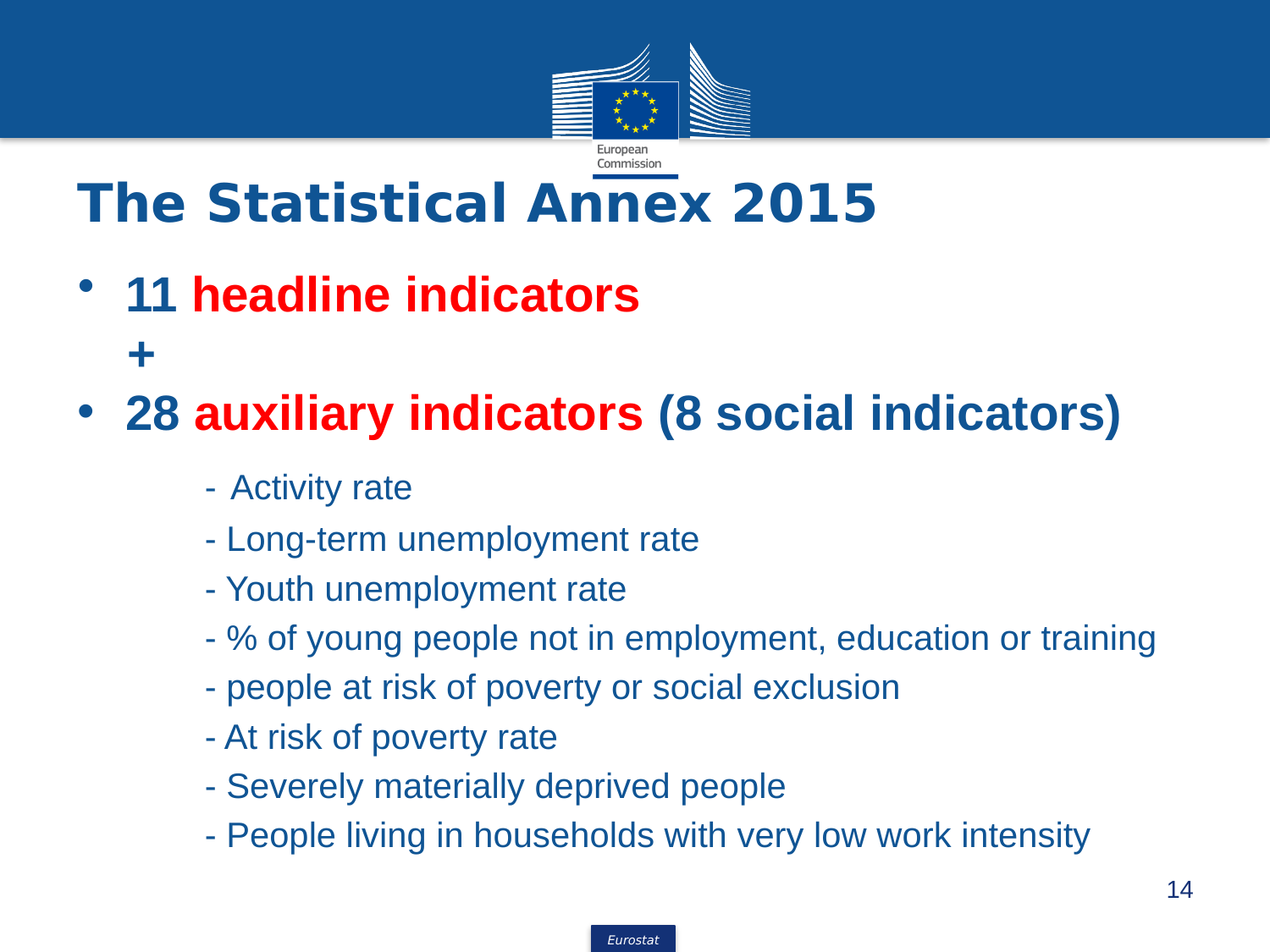

# The Statistical Annex 2015
11 headline indicators
	+
28 auxiliary indicators (8 social indicators)
	- Activity rate
	- Long-term unemployment rate
	- Youth unemployment rate
	- % of young people not in employment, education or training
	- people at risk of poverty or social exclusion
	- At risk of poverty rate
	- Severely materially deprived people
	- People living in households with very low work intensity

14